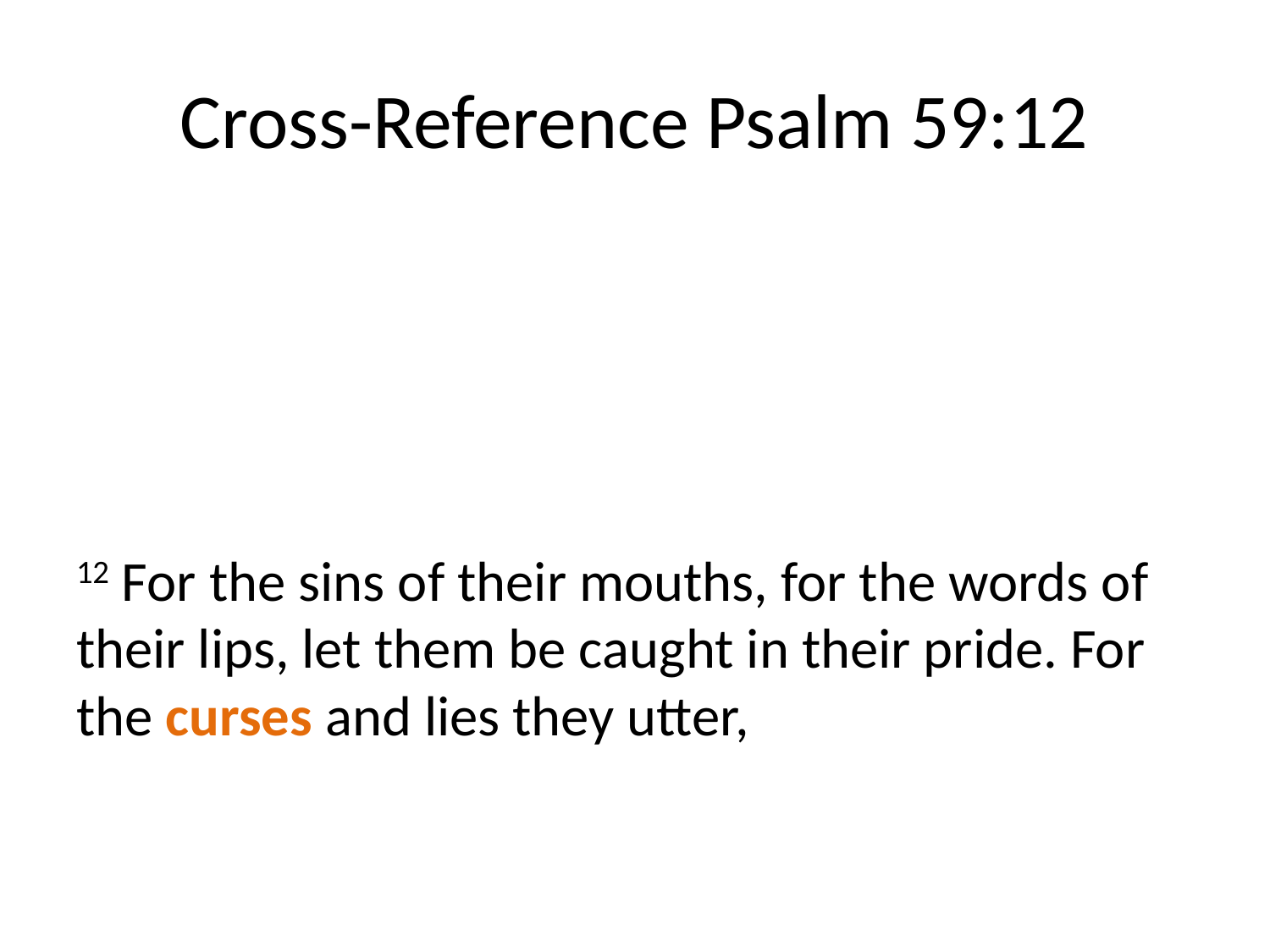

# Cross-Reference Psalm 59:12

12 For the sins of their mouths, for the words of their lips, let them be caught in their pride. For the curses and lies they utter,